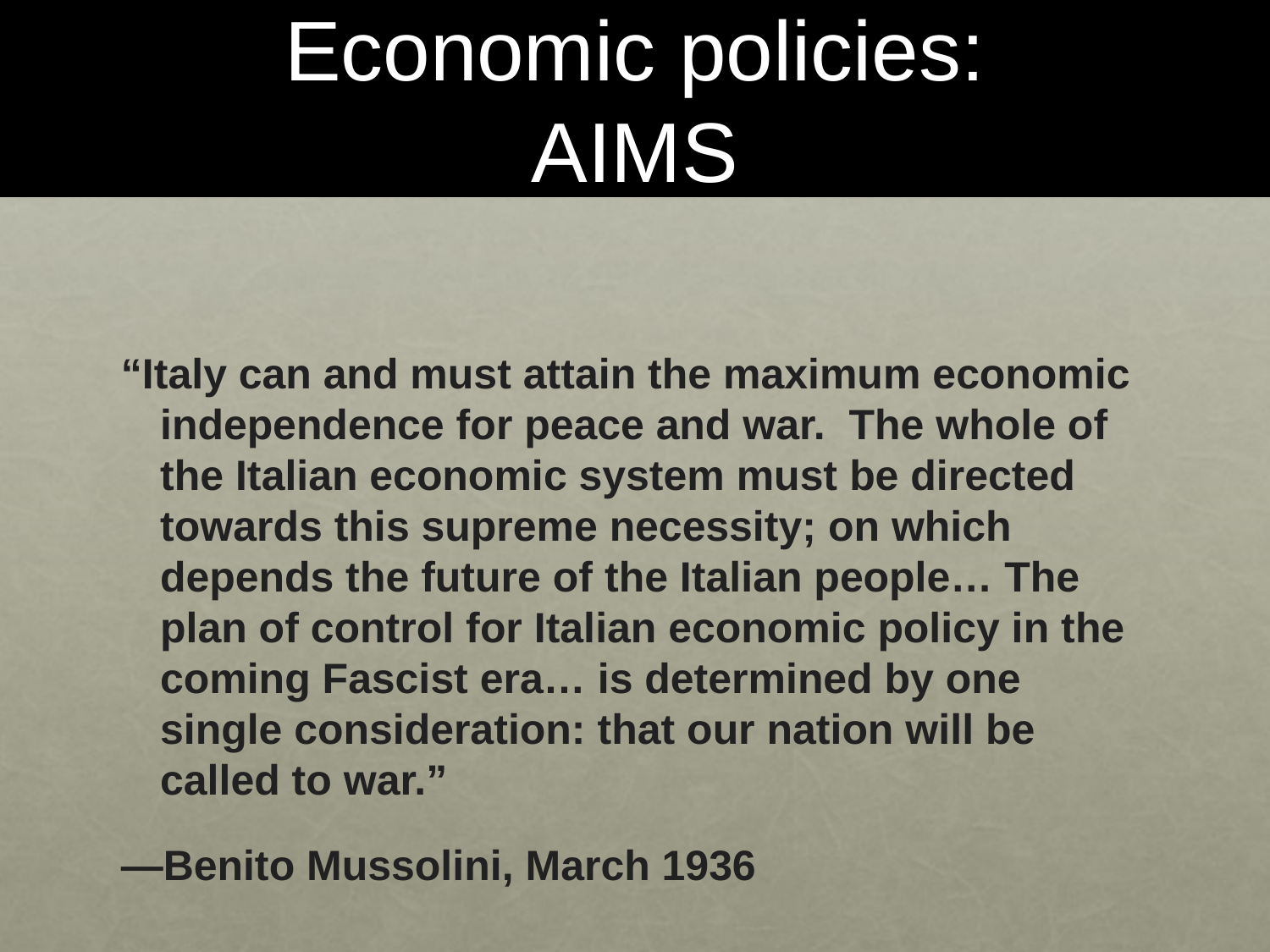

# Economic policies: AIMS

“Italy can and must attain the maximum economic independence for peace and war.  The whole of the Italian economic system must be directed towards this supreme necessity; on which depends the future of the Italian people… The plan of control for Italian economic policy in the coming Fascist era… is determined by one single consideration: that our nation will be called to war.”
—Benito Mussolini, March 1936